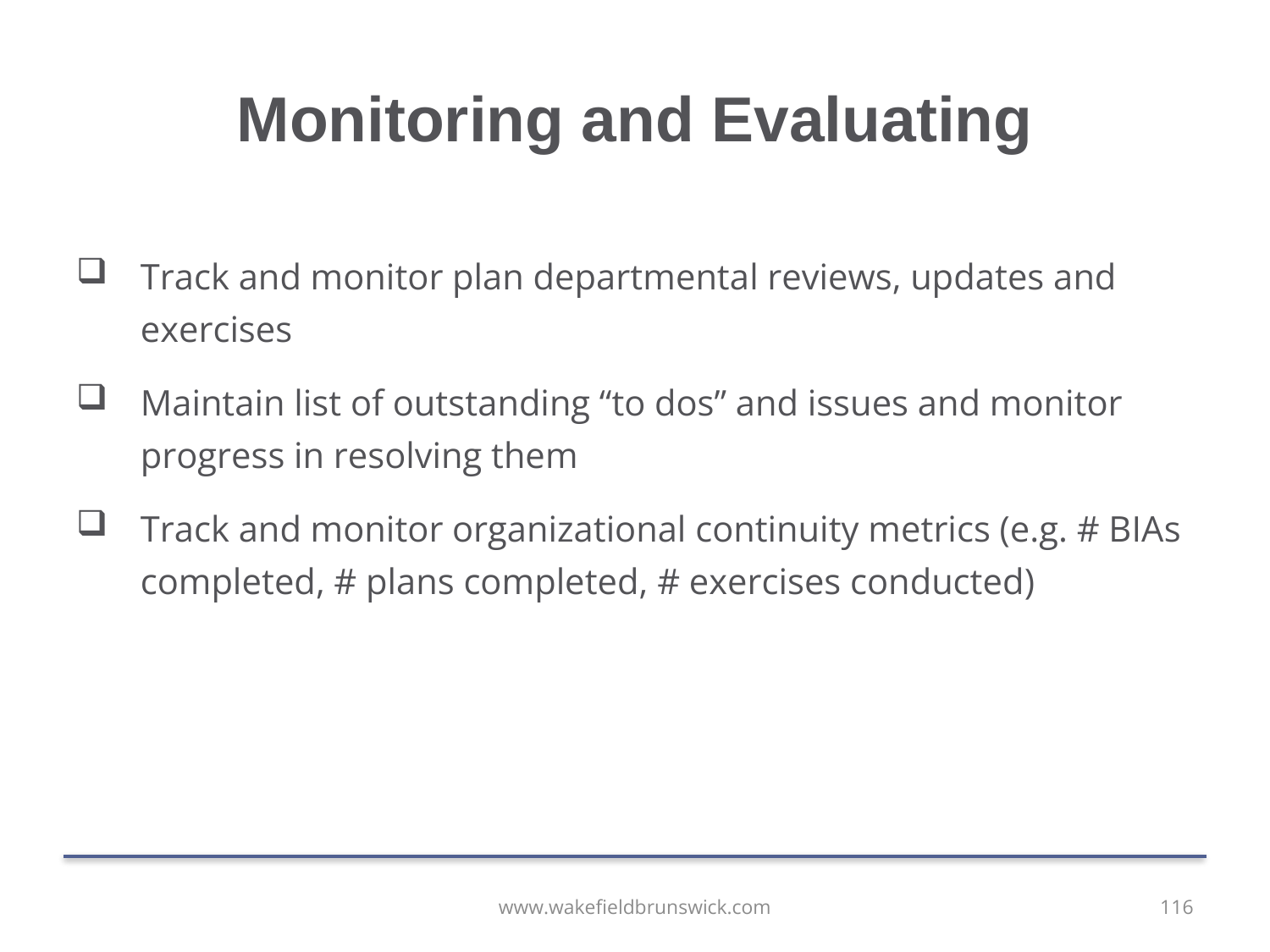

# Monitoring and Evaluating
Track and monitor plan departmental reviews, updates and exercises
Maintain list of outstanding “to dos” and issues and monitor progress in resolving them
Track and monitor organizational continuity metrics (e.g. # BIAs completed, # plans completed, # exercises conducted)
www.wakefieldbrunswick.com
116